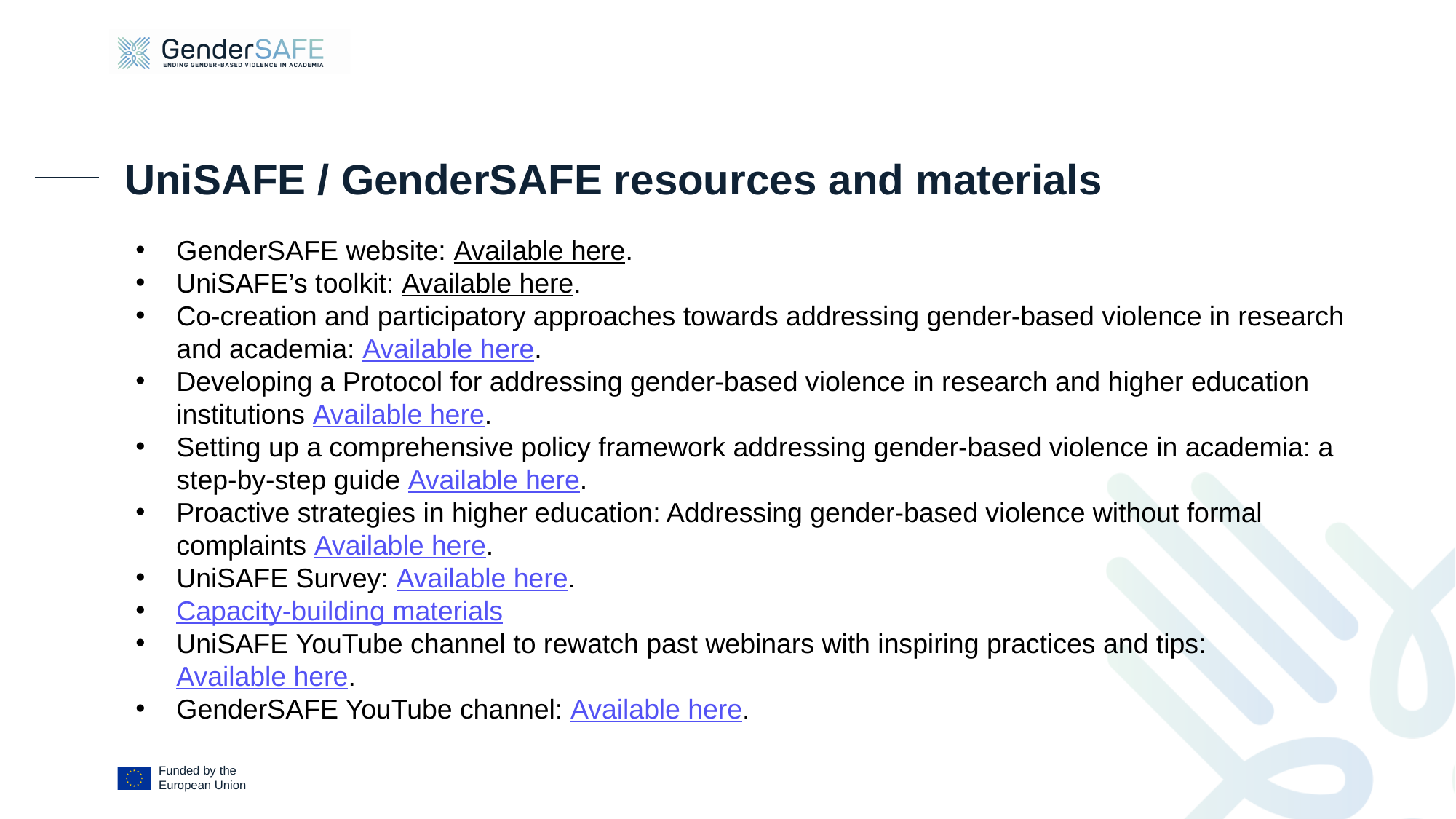

# UniSAFE / GenderSAFE resources and materials
GenderSAFE website: Available here.
UniSAFE’s toolkit: Available here.
Co-creation and participatory approaches towards addressing gender-based violence in research and academia: Available here.
Developing a Protocol for addressing gender-based violence in research and higher education institutions Available here.
Setting up a comprehensive policy framework addressing gender-based violence in academia: a step-by-step guide Available here.
Proactive strategies in higher education: Addressing gender-based violence without formal complaints Available here.
UniSAFE Survey: Available here.
Capacity-building materials
UniSAFE YouTube channel to rewatch past webinars with inspiring practices and tips: Available here.
GenderSAFE YouTube channel: Available here.